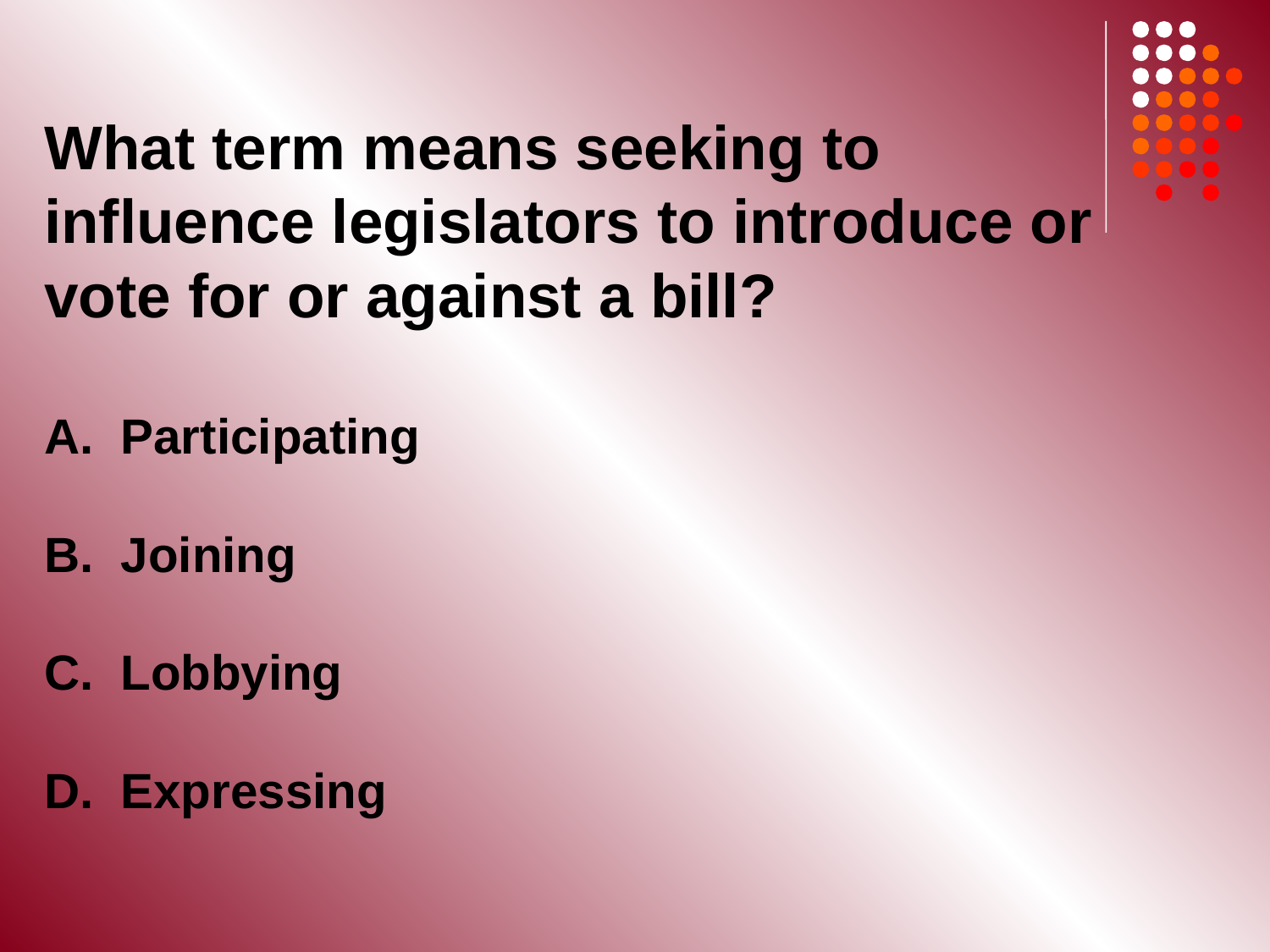

What term means seeking to influence legislators to introduce or vote for or against a bill?
A.  Participating
B.  Joining
C.  Lobbying
D.  Expressing